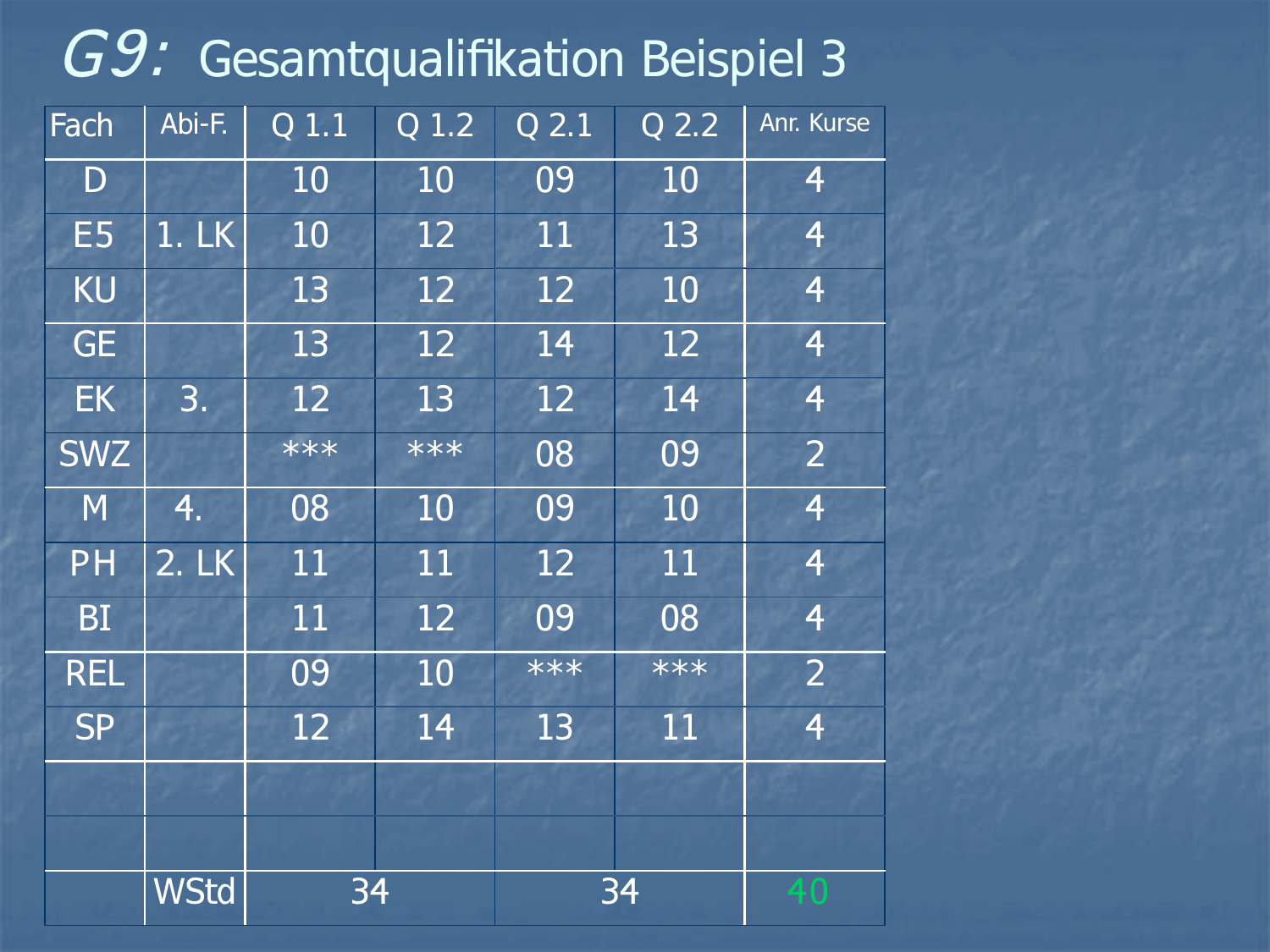

# G9:  Gesamtqualifikation Beispiel 3
| Fach | Abi-F. | Q 1.1 | Q 1.2 | Q 2.1 | Q 2.2 | Anr. Kurse |
| --- | --- | --- | --- | --- | --- | --- |
| D |  | 10 | 10 | 09 | 10 | 4 |
| E5 | 1. LK | 10 | 12 | 11 | 13 | 4 |
| KU |  | 13 | 12 | 12 | 10 | 4 |
| GE |  | 13 | 12 | 14 | 12 | 4 |
| EK | 3. | 12 | 13 | 12 | 14 | 4 |
| SWZ |  | \*\*\* | \*\*\* | 08 | 09 | 2 |
| M | 4. | 08 | 10 | 09 | 10 | 4 |
| PH | 2. LK | 11 | 11 | 12 | 11 | 4 |
| BI |  | 11 | 12 | 09 | 08 | 4 |
| REL |  | 09 | 10 | \*\*\* | \*\*\* | 2 |
| SP |  | 12 | 14 | 13 | 11 | 4 |
|  |  |  |  |  |  |  |
|  |  |  |  |  |  |  |
|  | WStd | 34 |  | 34 |  | 40 |